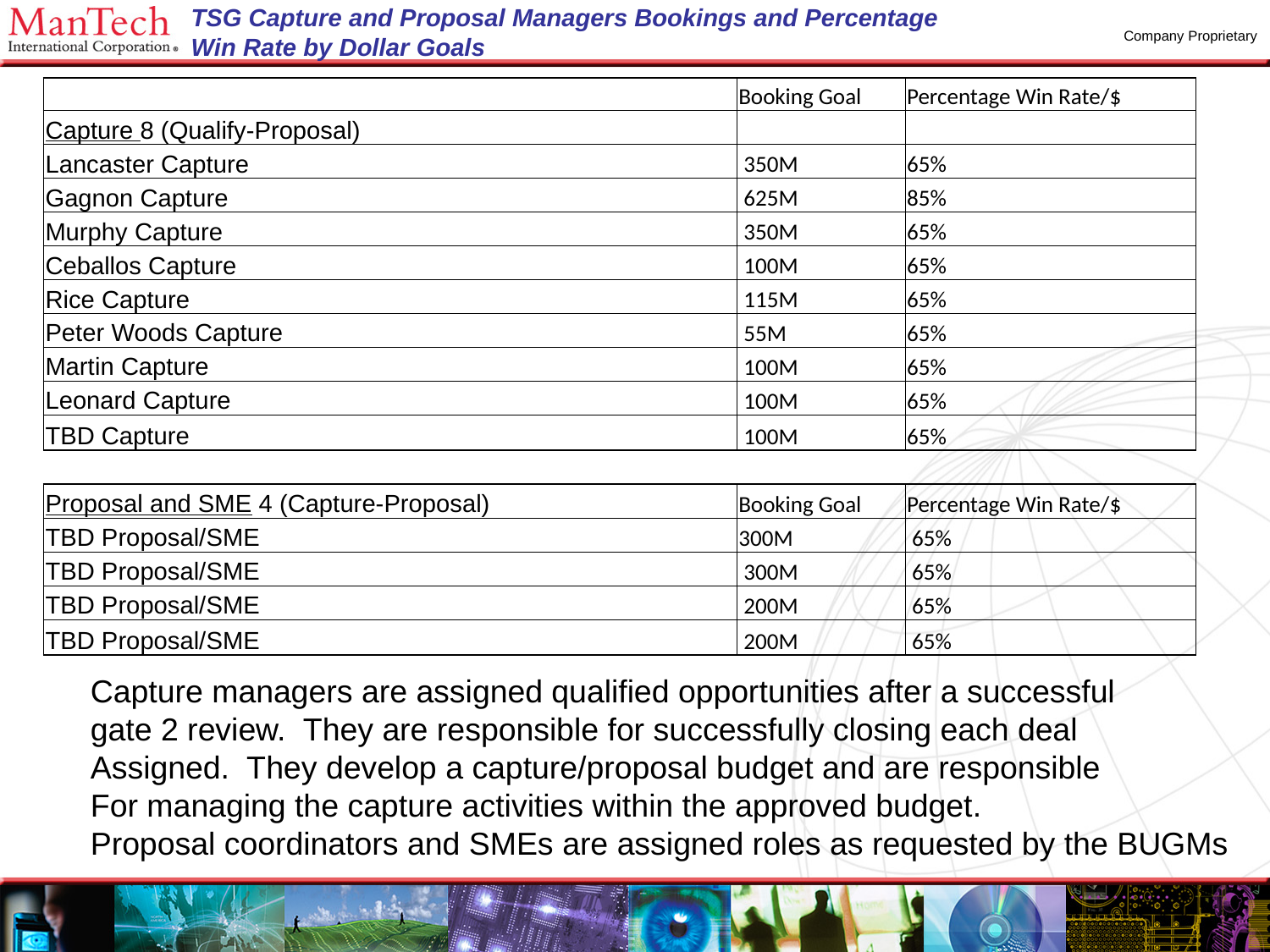

# TSG Capture and Proposal Managers Bookings and Percentage Win Rate by Dollar Goals
|  | Booking Goal | Percentage Win Rate/$ |
| --- | --- | --- |
| Capture 8 (Qualify-Proposal) |  |  |
| Lancaster Capture | 350M | 65% |
| Gagnon Capture | 625M | 85% |
| Murphy Capture | 350M | 65% |
| Ceballos Capture | 100M | 65% |
| Rice Capture | 115M | 65% |
| Peter Woods Capture | 55M | 65% |
| Martin Capture | 100M | 65% |
| Leonard Capture | 100M | 65% |
| TBD Capture | 100M | 65% |
|  |  |  |
| Proposal and SME 4 (Capture-Proposal) | Booking Goal | Percentage Win Rate/$ |
| TBD Proposal/SME | 300M | 65% |
| TBD Proposal/SME | 300M | 65% |
| TBD Proposal/SME | 200M | 65% |
| TBD Proposal/SME | 200M | 65% |
Capture managers are assigned qualified opportunities after a successful
gate 2 review.  They are responsible for successfully closing each deal
Assigned.  They develop a capture/proposal budget and are responsible
For managing the capture activities within the approved budget.
Proposal coordinators and SMEs are assigned roles as requested by the BUGMs